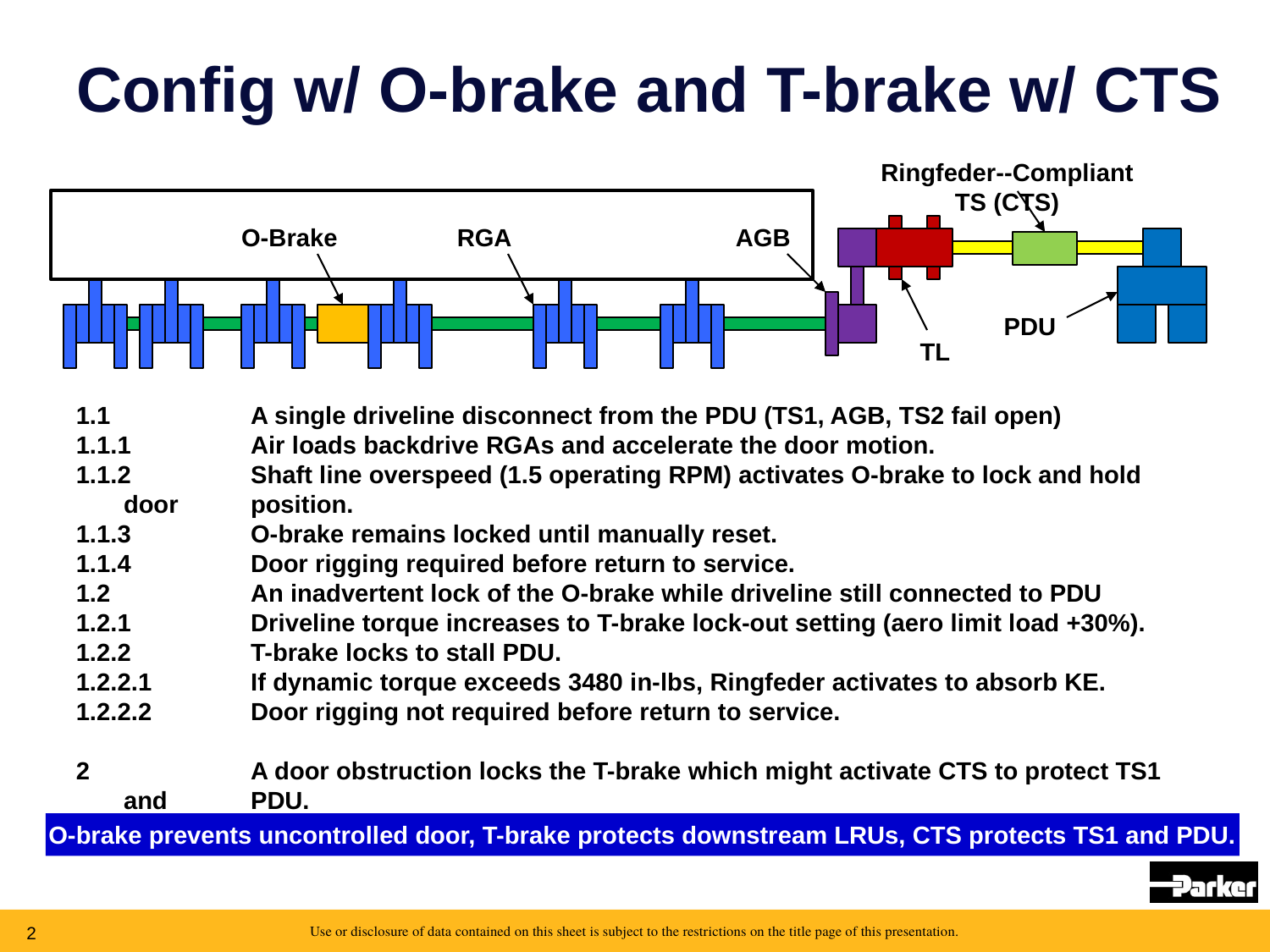

# Config w/ O-brake and T-brake w/ CTS
Ringfeder--Compliant TS (CTS)

O-Brake
RGA
AGB

PDU

TL
1.1		A single driveline disconnect from the PDU (TS1, AGB, TS2 fail open)
1.1.1	Air loads backdrive RGAs and accelerate the door motion.
1.1.2	Shaft line overspeed (1.5 operating RPM) activates O-brake to lock and hold door 	position.
1.1.3	O-brake remains locked until manually reset.
1.1.4	Door rigging required before return to service.
1.2		An inadvertent lock of the O-brake while driveline still connected to PDU
1.2.1	Driveline torque increases to T-brake lock-out setting (aero limit load +30%).
1.2.2	T-brake locks to stall PDU.
1.2.2.1	If dynamic torque exceeds 3480 in-lbs, Ringfeder activates to absorb KE.
1.2.2.2	Door rigging not required before return to service.

2		A door obstruction locks the T-brake which might activate CTS to protect TS1 and 	PDU.
O-brake prevents uncontrolled door, T-brake protects downstream LRUs, CTS protects TS1 and PDU.